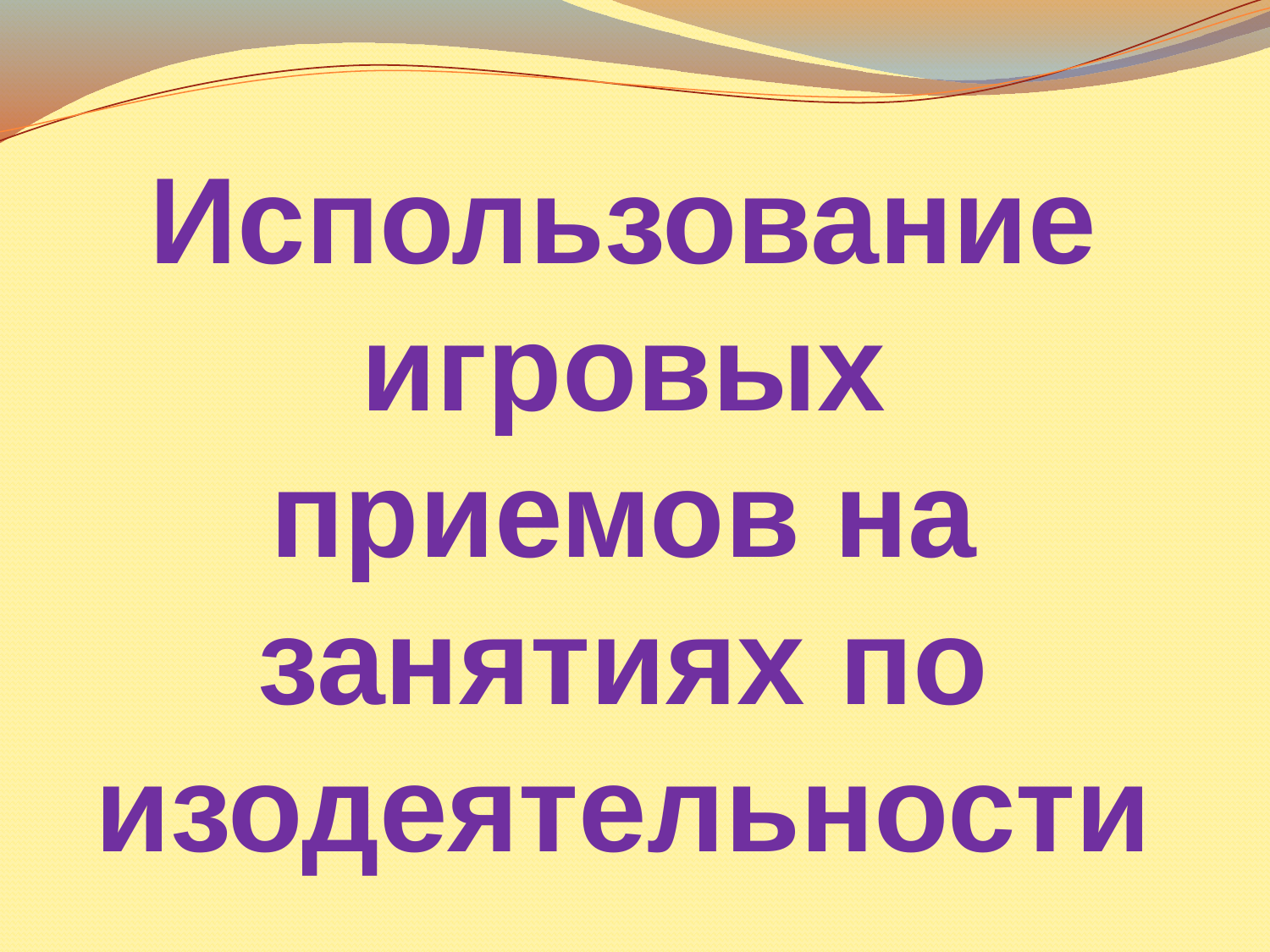

# Использование игровых приемов на занятиях по изодеятельности